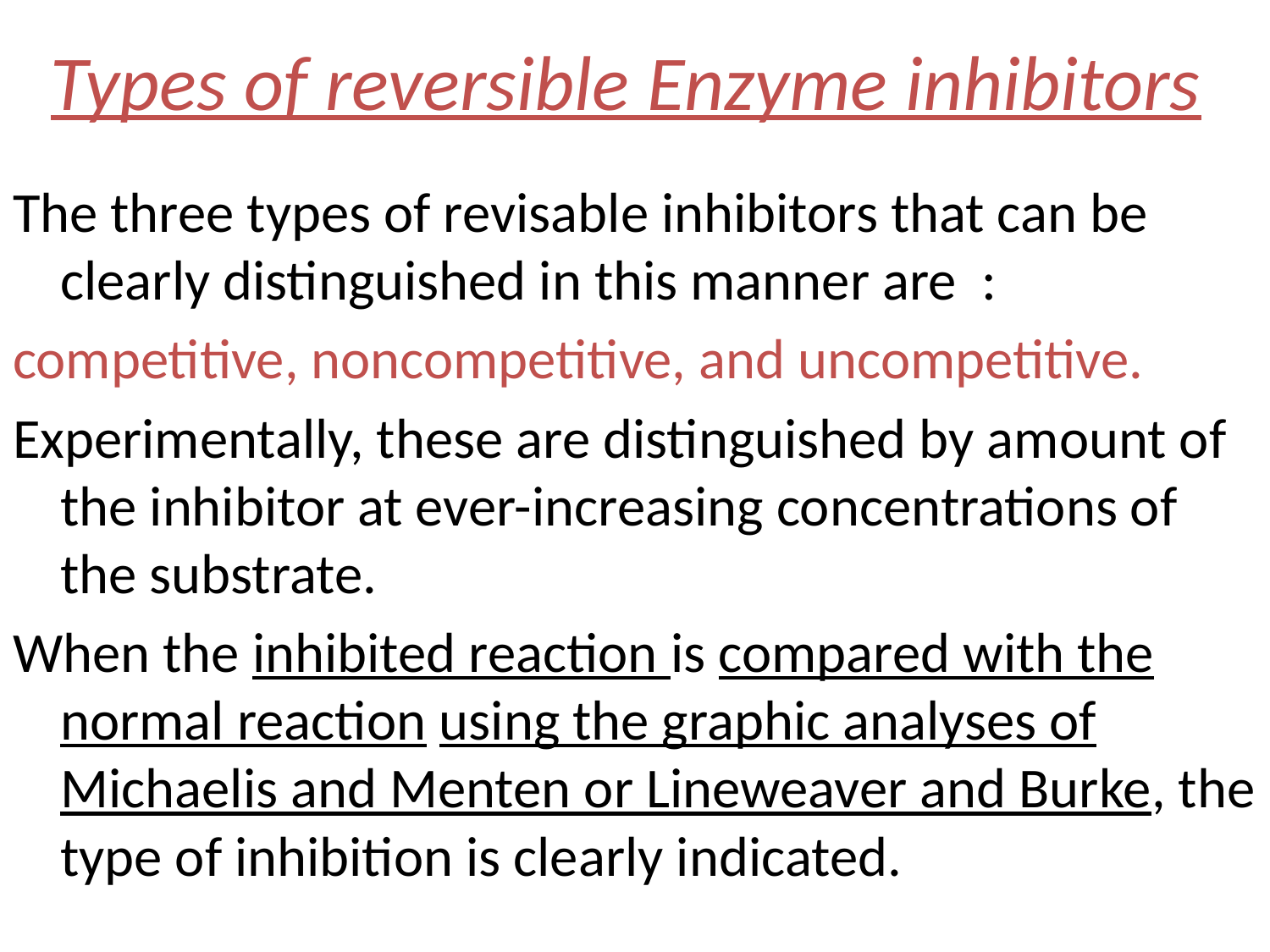

# Types of reversible Enzyme inhibitors
The three types of revisable inhibitors that can be clearly distinguished in this manner are  :
competitive, noncompetitive, and uncompetitive.
Experimentally, these are distinguished by amount of the inhibitor at ever-increasing concentrations of the substrate.
When the inhibited reaction is compared with the normal reaction using the graphic analyses of Michaelis and Menten or Lineweaver and Burke, the type of inhibition is clearly indicated.